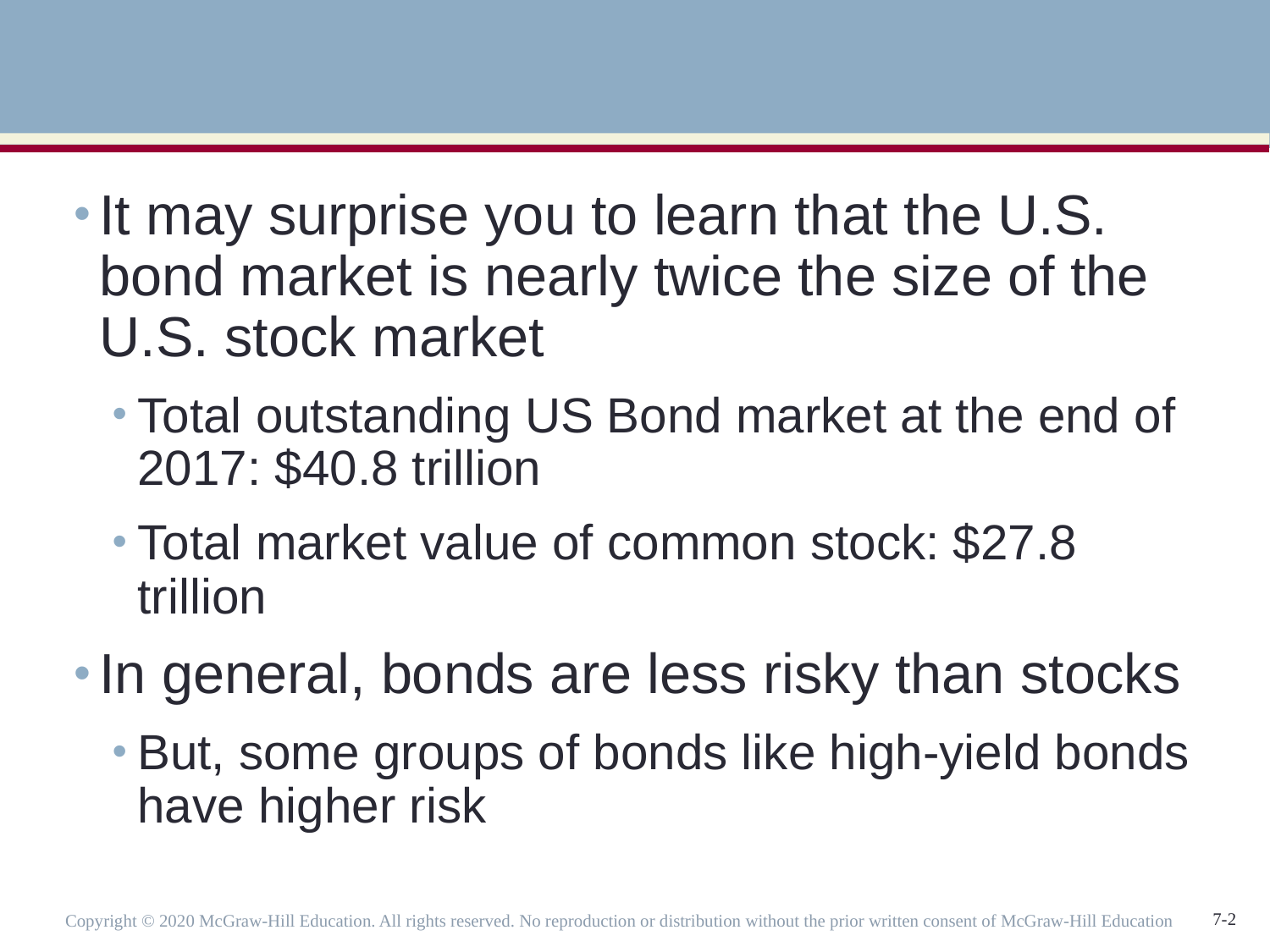

It may surprise you to learn that the U.S. bond market is nearly twice the size of the U.S. stock market
Total outstanding US Bond market at the end of 2017: $40.8 trillion
Total market value of common stock: $27.8 trillion
In general, bonds are less risky than stocks
But, some groups of bonds like high-yield bonds have higher risk
Copyright © 2020 McGraw-Hill Education. All rights reserved. No reproduction or distribution without the prior written consent of McGraw-Hill Education